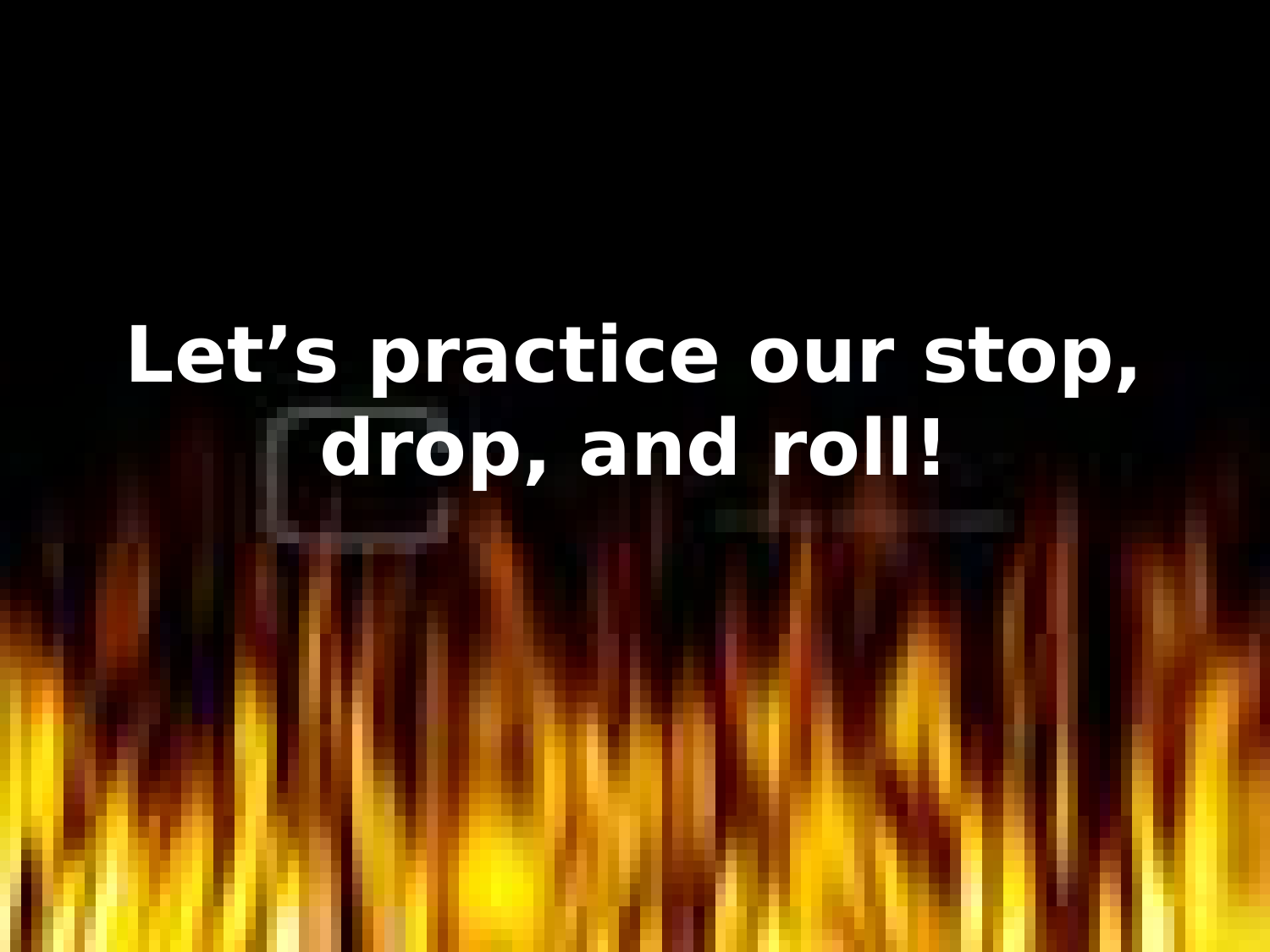

# Let’s practice our stop, drop, and roll!